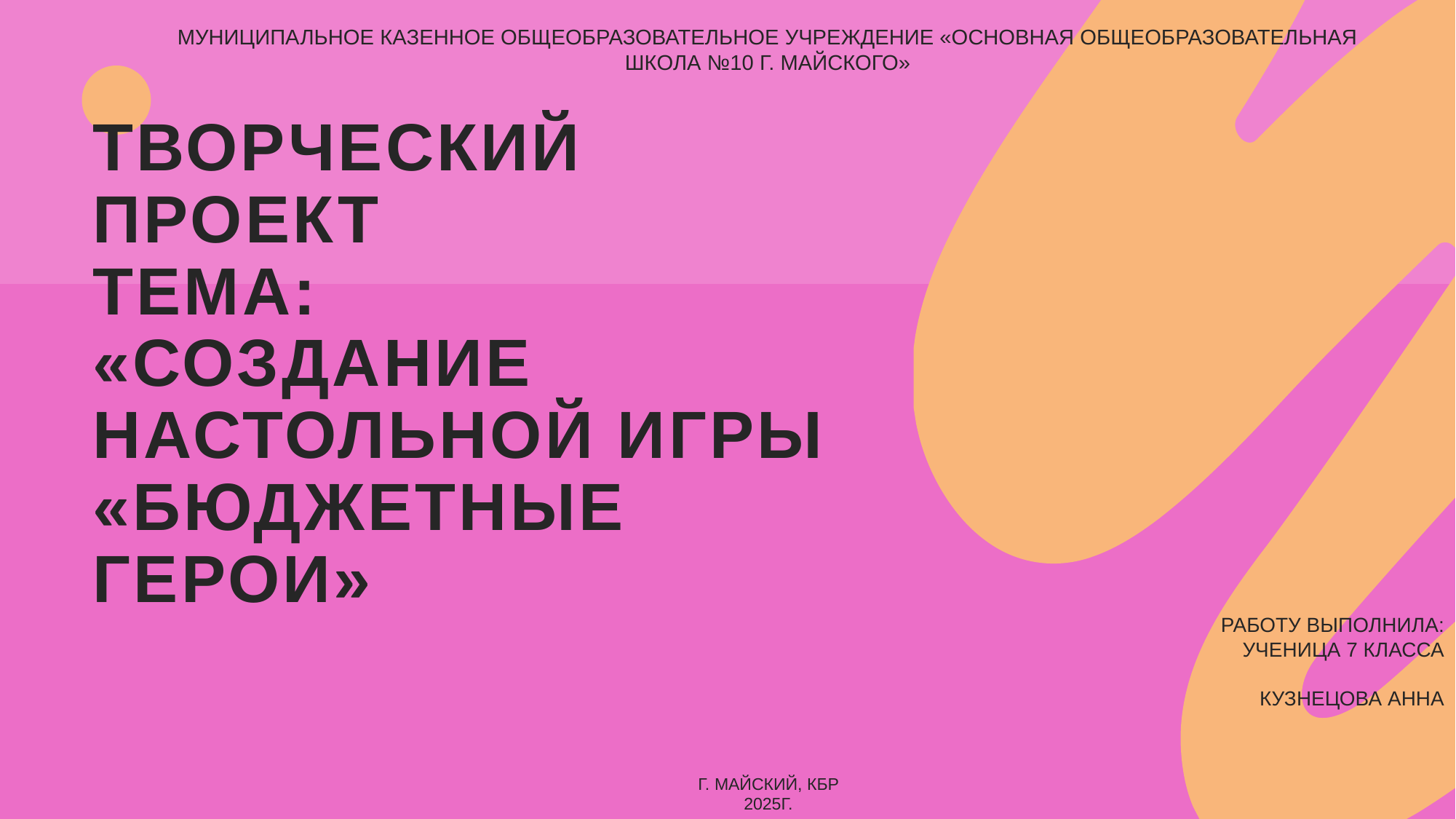

Муниципальное казенное общеобразовательное учреждение «Основная общеобразовательная школа №10 г. Майского»
# ТВОРЧЕСКИЙ ПРОЕКТ ТЕМА: «Создание настольной игры «Бюджетные герои»
Работу выполнила:
Ученица 7 класса

Кузнецова Анна
г. Майский, КБР
2025г.